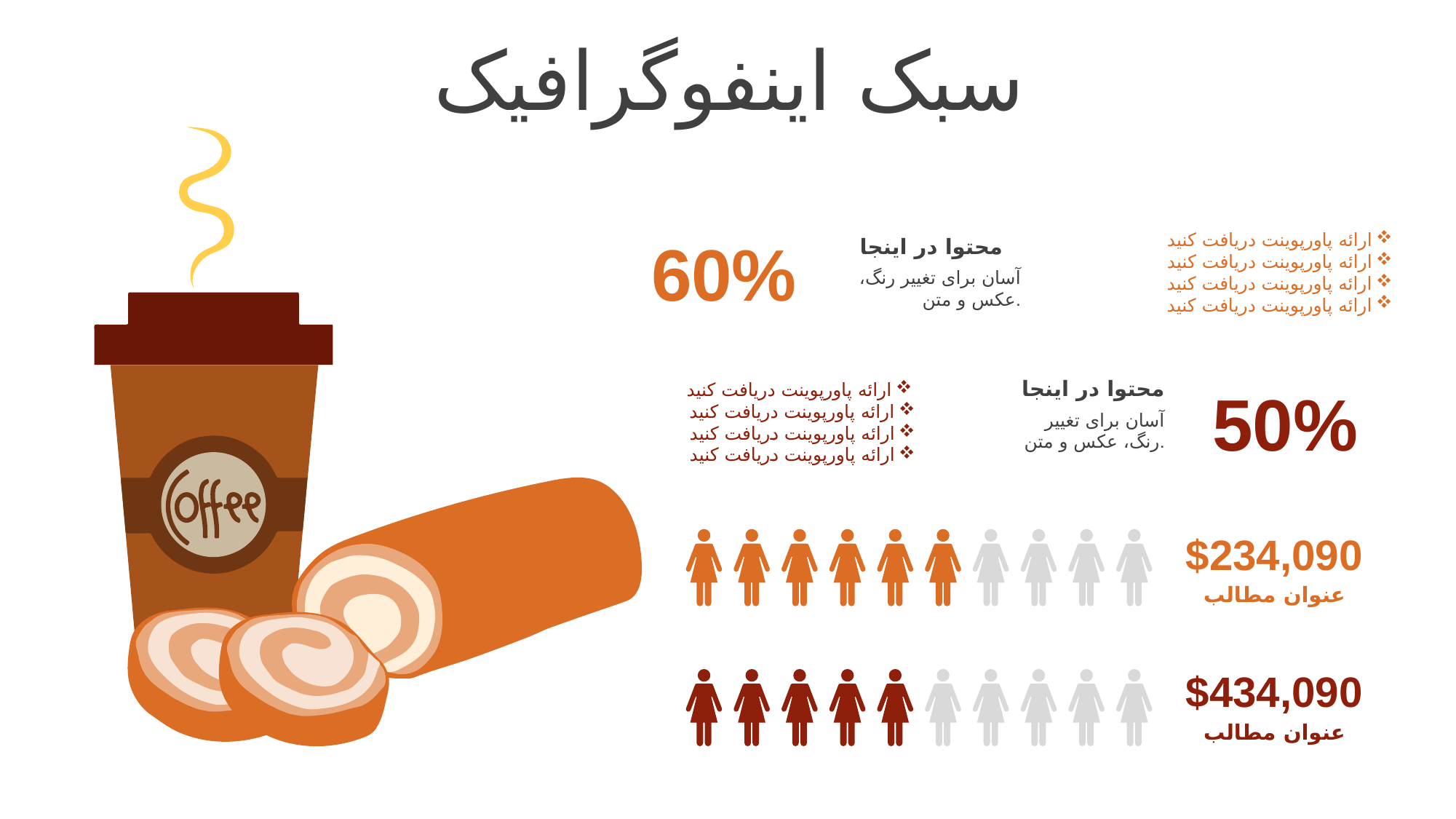

سبک اینفوگرافیک

60%
ارائه پاورپوینت دریافت کنید
ارائه پاورپوینت دریافت کنید
ارائه پاورپوینت دریافت کنید
ارائه پاورپوینت دریافت کنید
محتوا در اینجا
آسان برای تغییر رنگ، عکس و متن.
محتوا در اینجا
آسان برای تغییر رنگ، عکس و متن.
ارائه پاورپوینت دریافت کنید
ارائه پاورپوینت دریافت کنید
ارائه پاورپوینت دریافت کنید
ارائه پاورپوینت دریافت کنید
50%

$234,090
عنوان مطالب

$434,090
عنوان مطالب